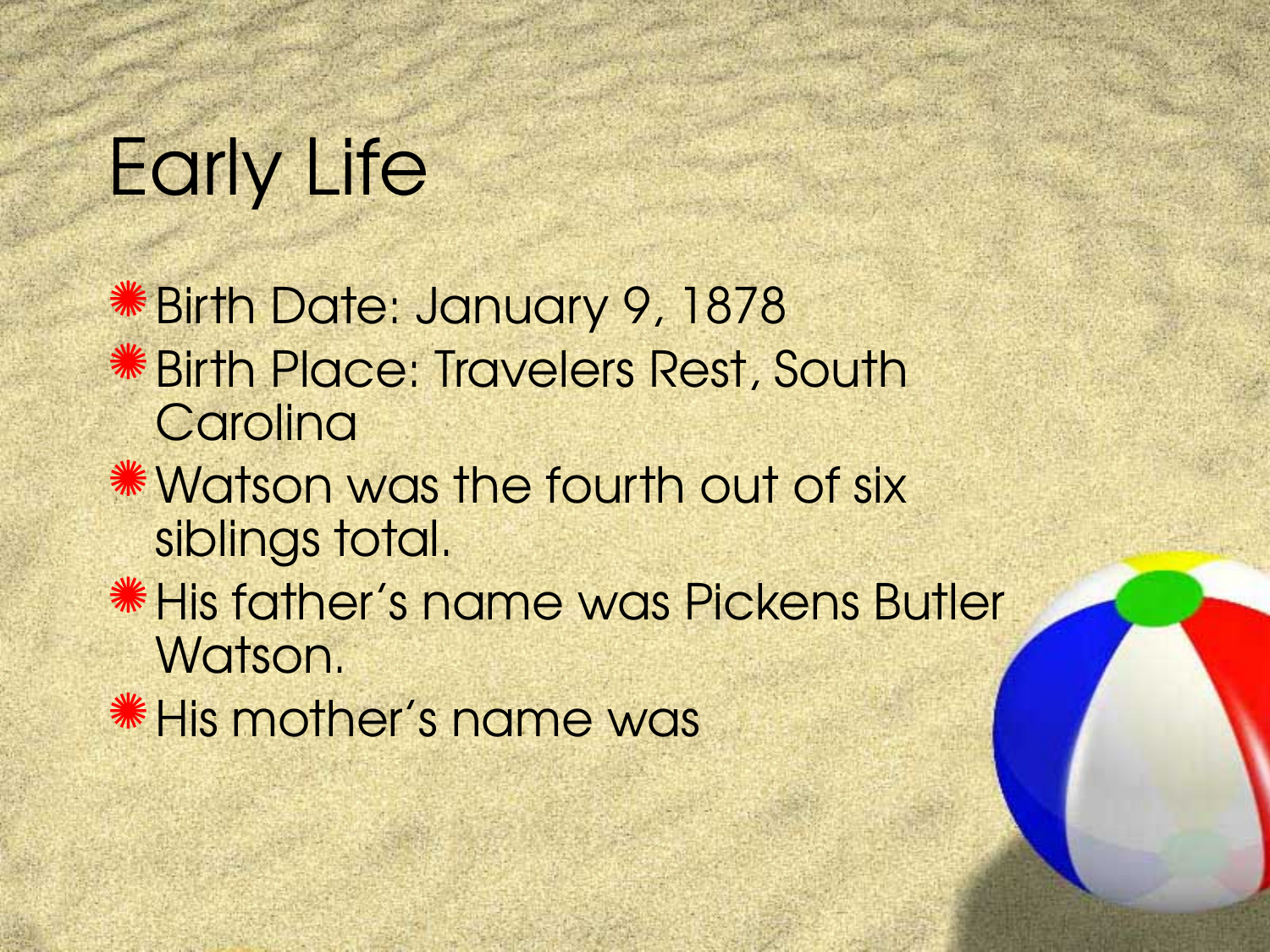

# Early Life
Birth Date: January 9, 1878
Birth Place: Travelers Rest, South Carolina
Watson was the fourth out of six siblings total.
His father’s name was Pickens Butler Watson.
His mother’s name was